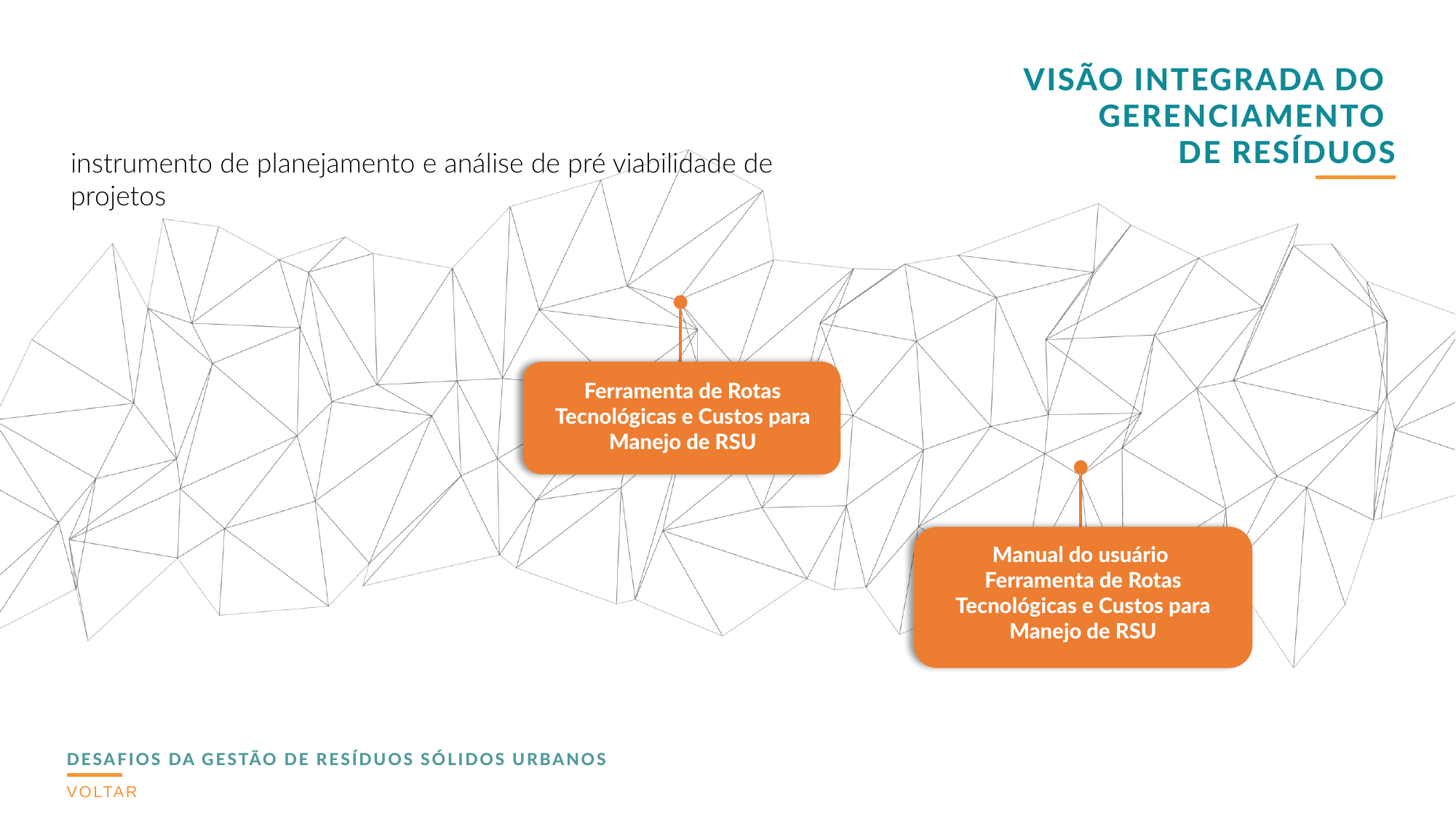

VISÃO INTEGRADA DO
GERENCIAMENTO
DE RESÍDUOS
instrumento de planejamento e análise de pré viabilidade de projetos

Ferramenta de Rotas Tecnológicas e Custos para Manejo de RSU

Manual do usuário
Ferramenta de Rotas Tecnológicas e Custos para Manejo de RSU
DESAFIOS DA GESTÃO DE RESÍDUOS SÓLIDOS URBANOS
VOLTAR